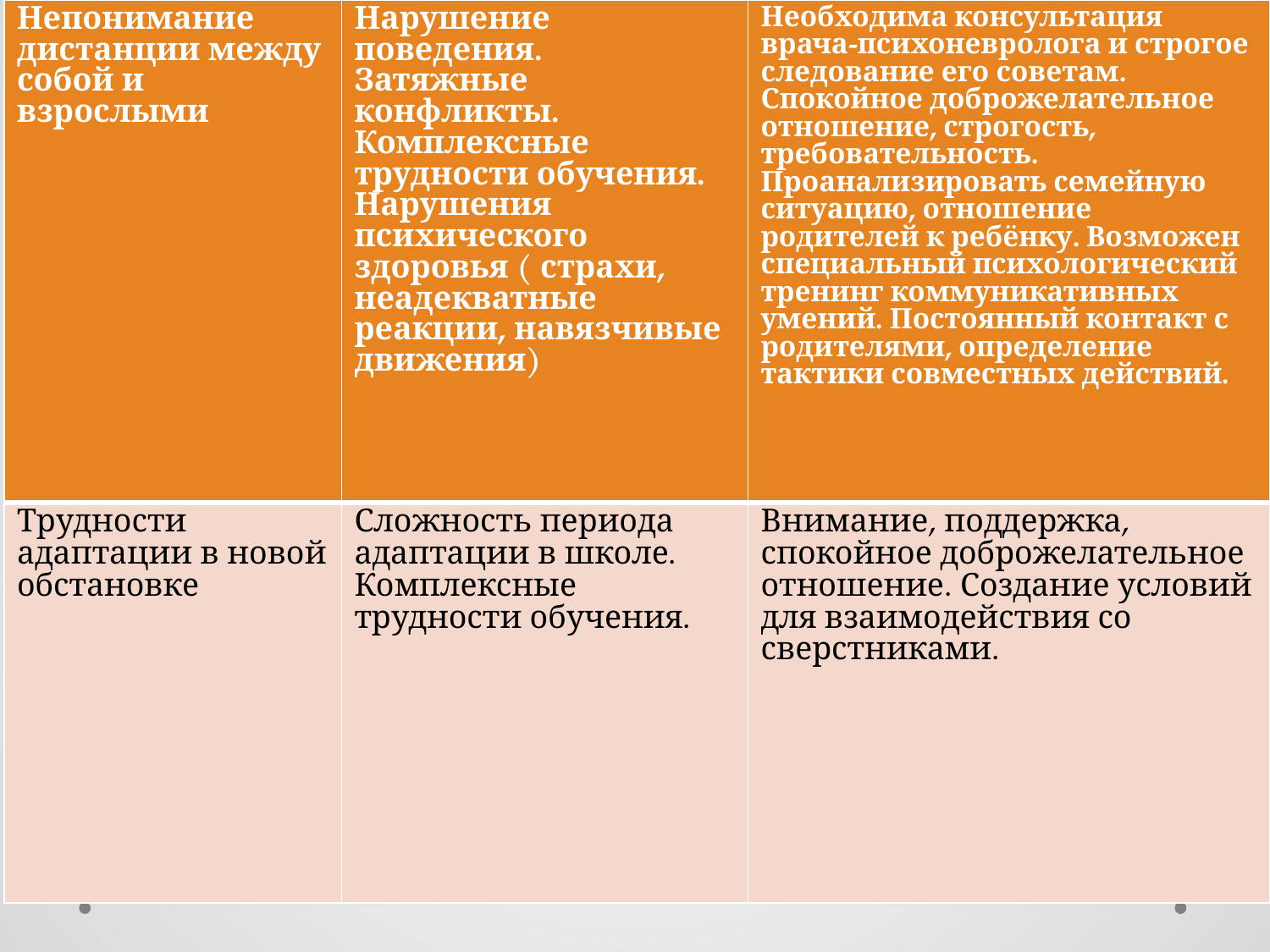

| Непонимание дистанции между собой и взрослыми | Нарушение поведения. Затяжные конфликты. Комплексные трудности обучения. Нарушения психического здоровья ( страхи, неадекватные реакции, навязчивые движения) | Необходима консультация врача-психоневролога и строгое следование его советам. Спокойное доброжелательное отношение, строгость, требовательность. Проанализировать семейную ситуацию, отношение родителей к ребёнку. Возможен специальный психологический тренинг коммуникативных умений. Постоянный контакт с родителями, определение тактики совместных действий. |
| --- | --- | --- |
| Трудности адаптации в новой обстановке | Сложность периода адаптации в школе. Комплексные трудности обучения. | Внимание, поддержка, спокойное доброжелательное отношение. Создание условий для взаимодействия со сверстниками. |
#